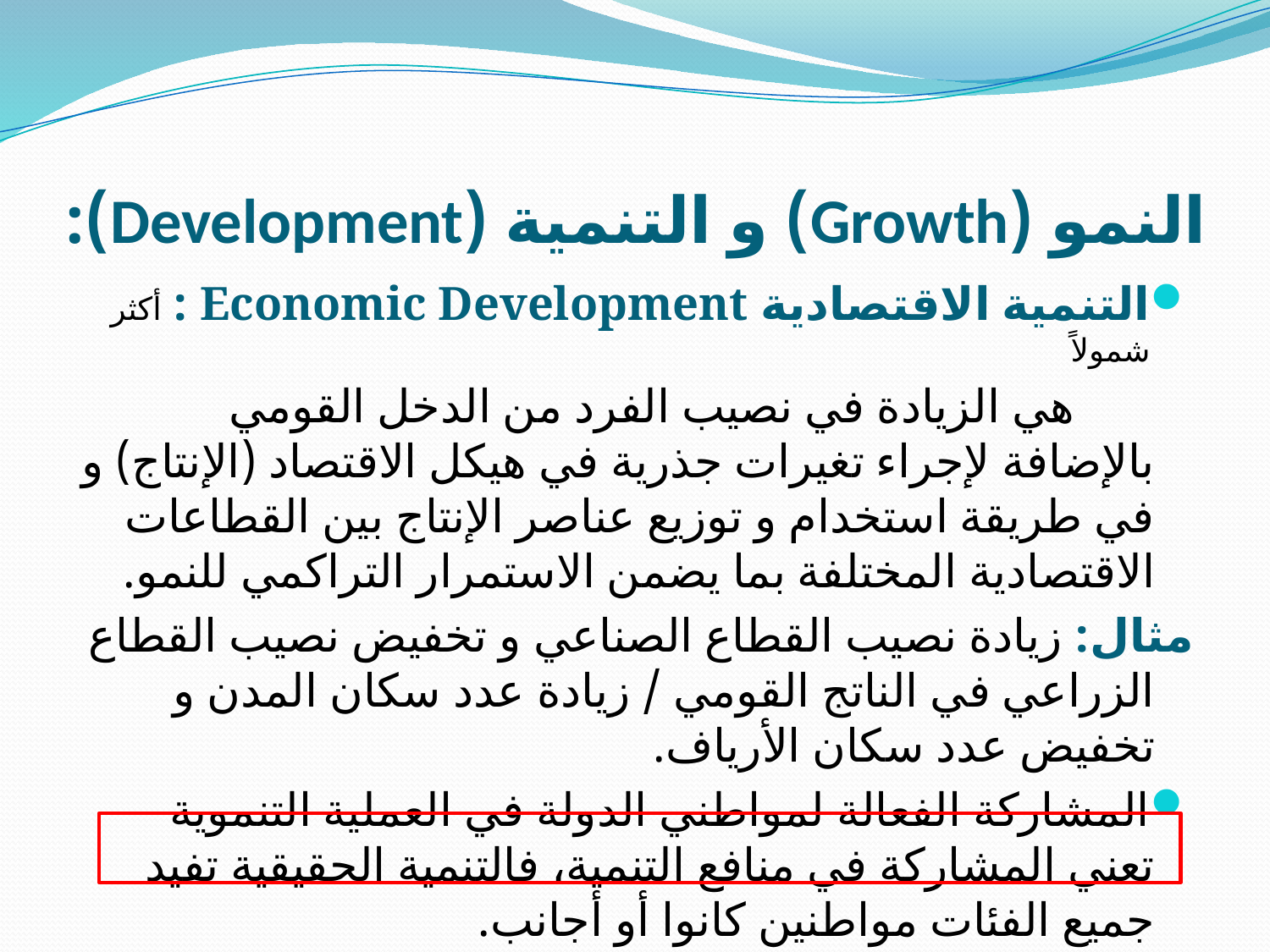

# النمو (Growth) و التنمية (Development):
التنمية الاقتصادية Economic Development : أكثر شمولاً
          هي الزيادة في نصيب الفرد من الدخل القومي بالإضافة لإجراء تغيرات جذرية في هيكل الاقتصاد (الإنتاج) و في طريقة استخدام و توزيع عناصر الإنتاج بين القطاعات الاقتصادية المختلفة بما يضمن الاستمرار التراكمي للنمو.
مثال: زيادة نصيب القطاع الصناعي و تخفيض نصيب القطاع الزراعي في الناتج القومي / زيادة عدد سكان المدن و تخفيض عدد سكان الأرياف.
المشاركة الفعالة لمواطني الدولة في العملية التنموية تعني المشاركة في منافع التنمية، فالتنمية الحقيقية تفيد جميع الفئات مواطنين كانوا أو أجانب.
من الممكن حدوث نمو اقتصادي بالرغم من عدم حدوث تنمية اقتصادية